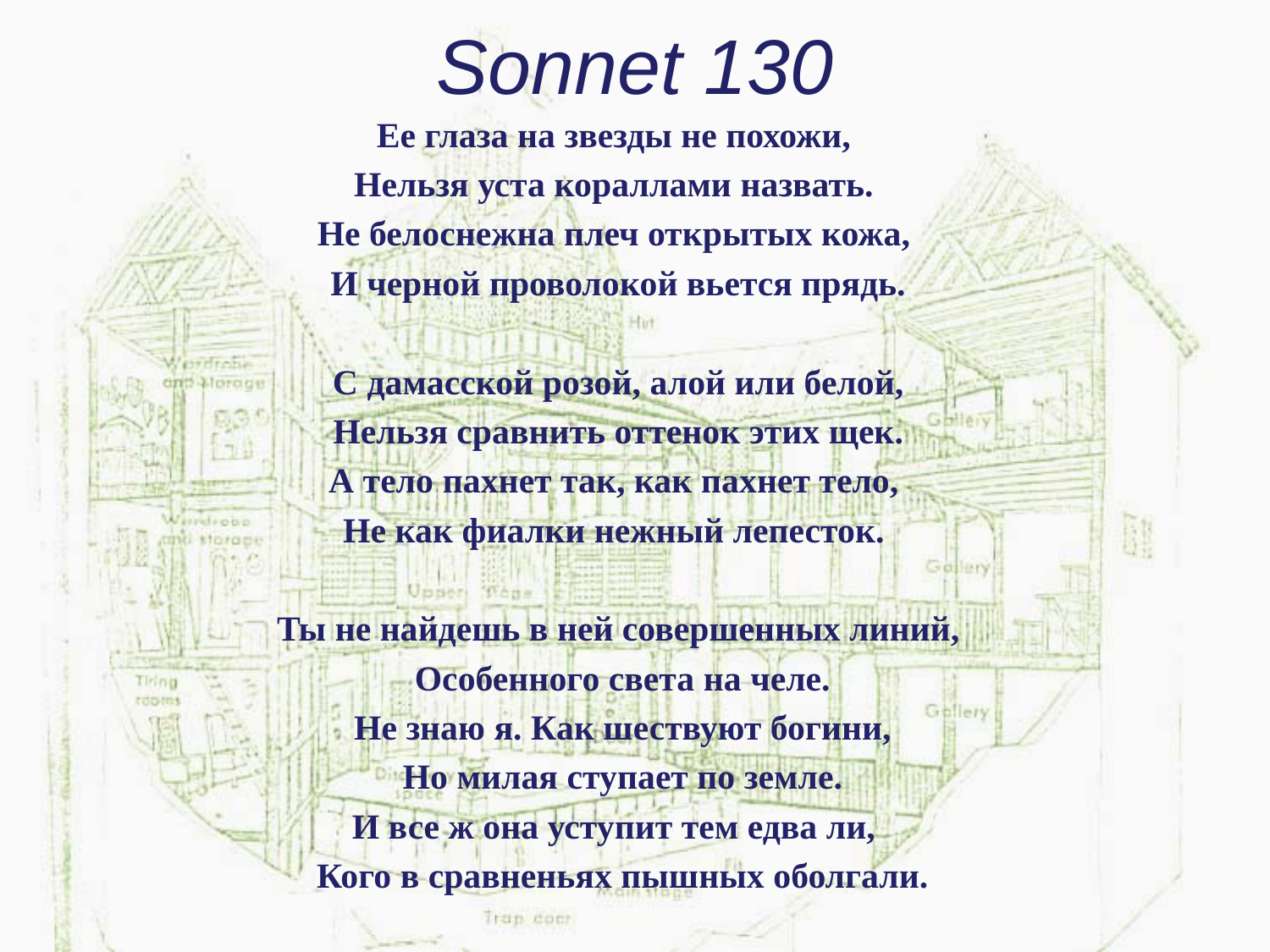

# Sonnet 130
Ее глаза на звезды не похожи,
Нельзя уста кораллами назвать.
Не белоснежна плеч открытых кожа,
 И черной проволокой вьется прядь.

 С дамасской розой, алой или белой,
 Нельзя сравнить оттенок этих щек.
А тело пахнет так, как пахнет тело,
Не как фиалки нежный лепесток.

 Ты не найдешь в ней совершенных линий,
  Особенного света на челе.
  Не знаю я. Как шествуют богини,
  Но милая ступает по земле.
И все ж она уступит тем едва ли,
  Кого в сравненьях пышных оболгали.